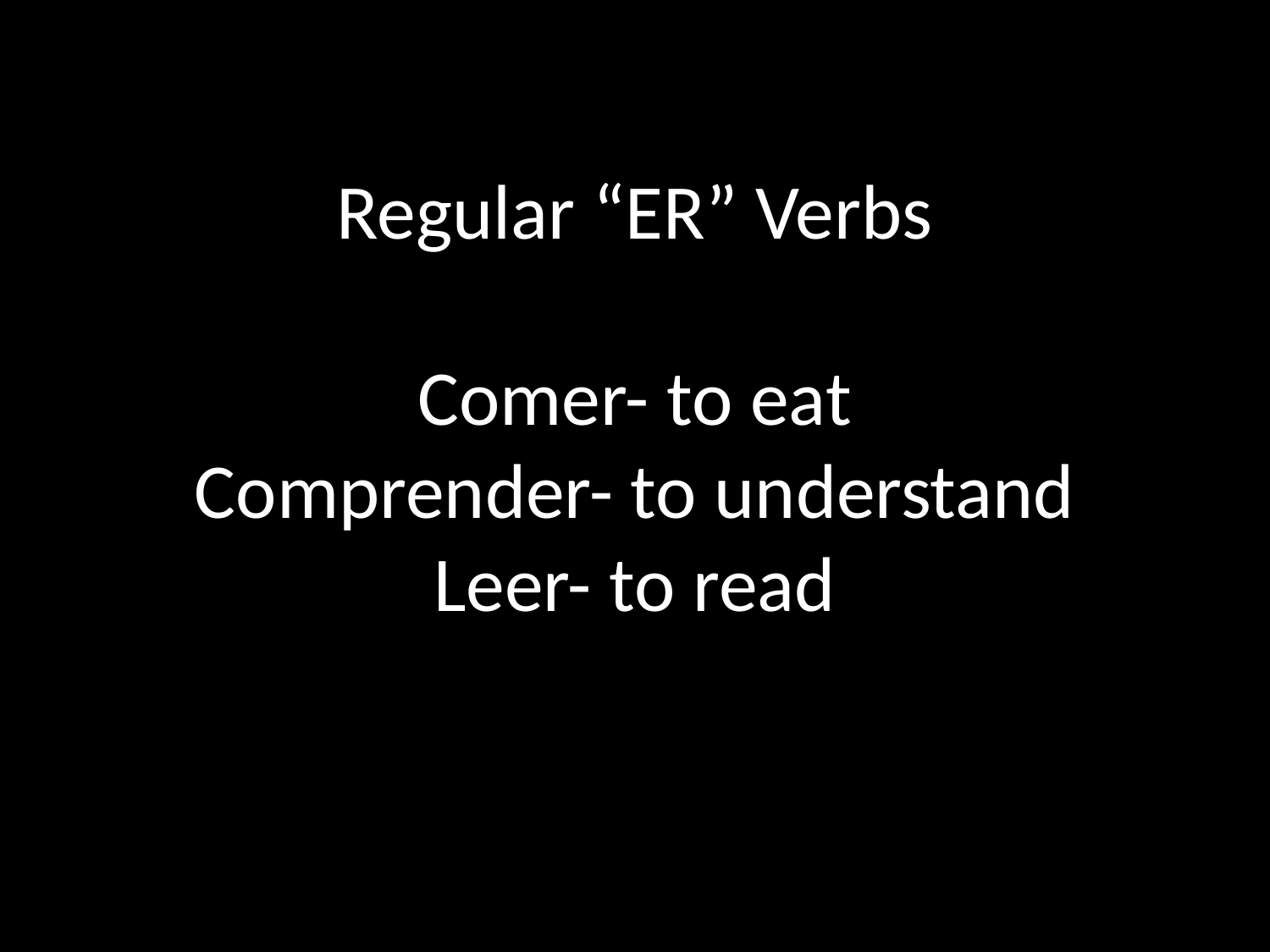

# Regular “ER” Verbs Comer- to eat Comprender- to understand Leer- to read